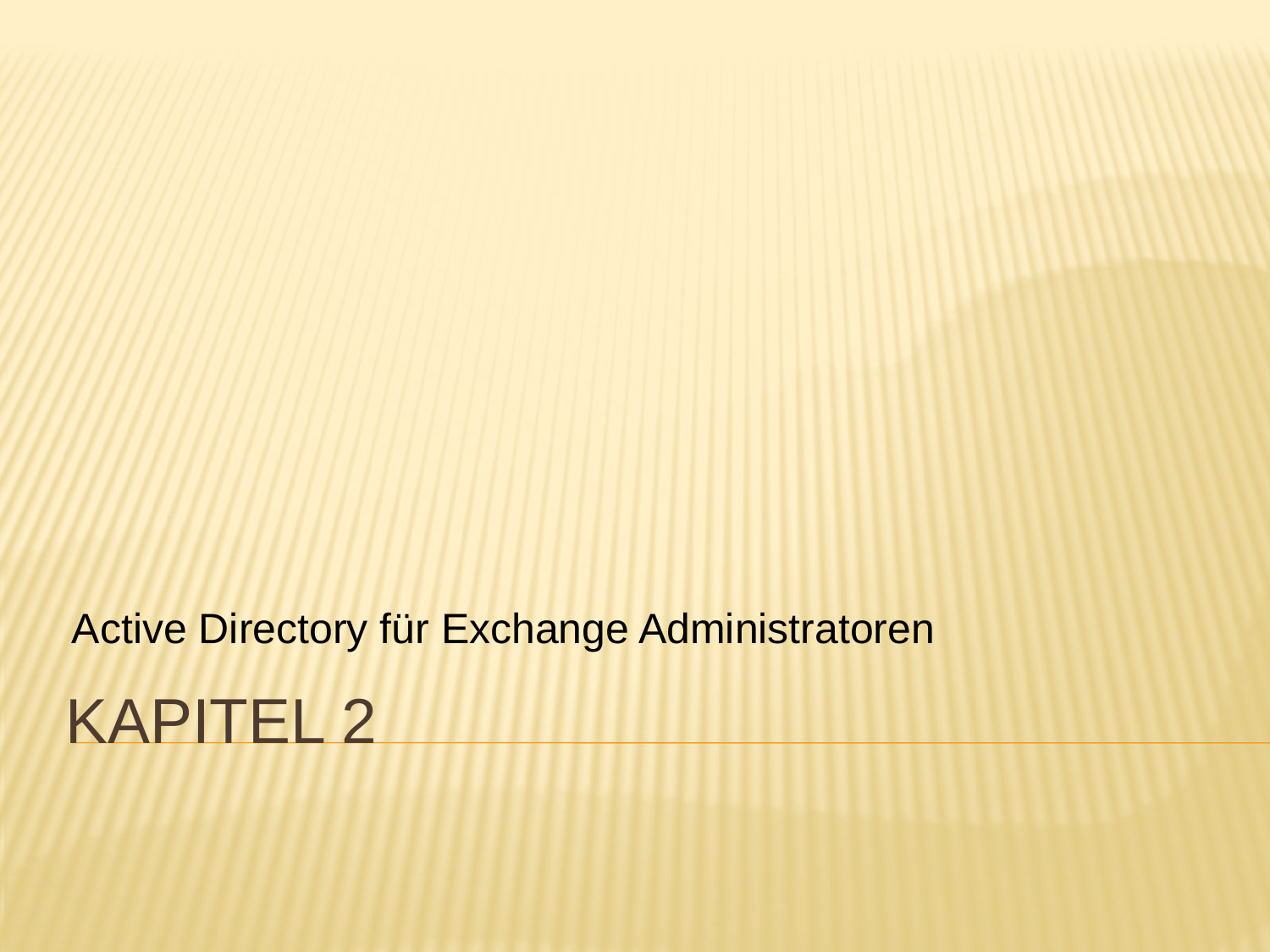

Active Directory für Exchange Administratoren
# Kapitel 2